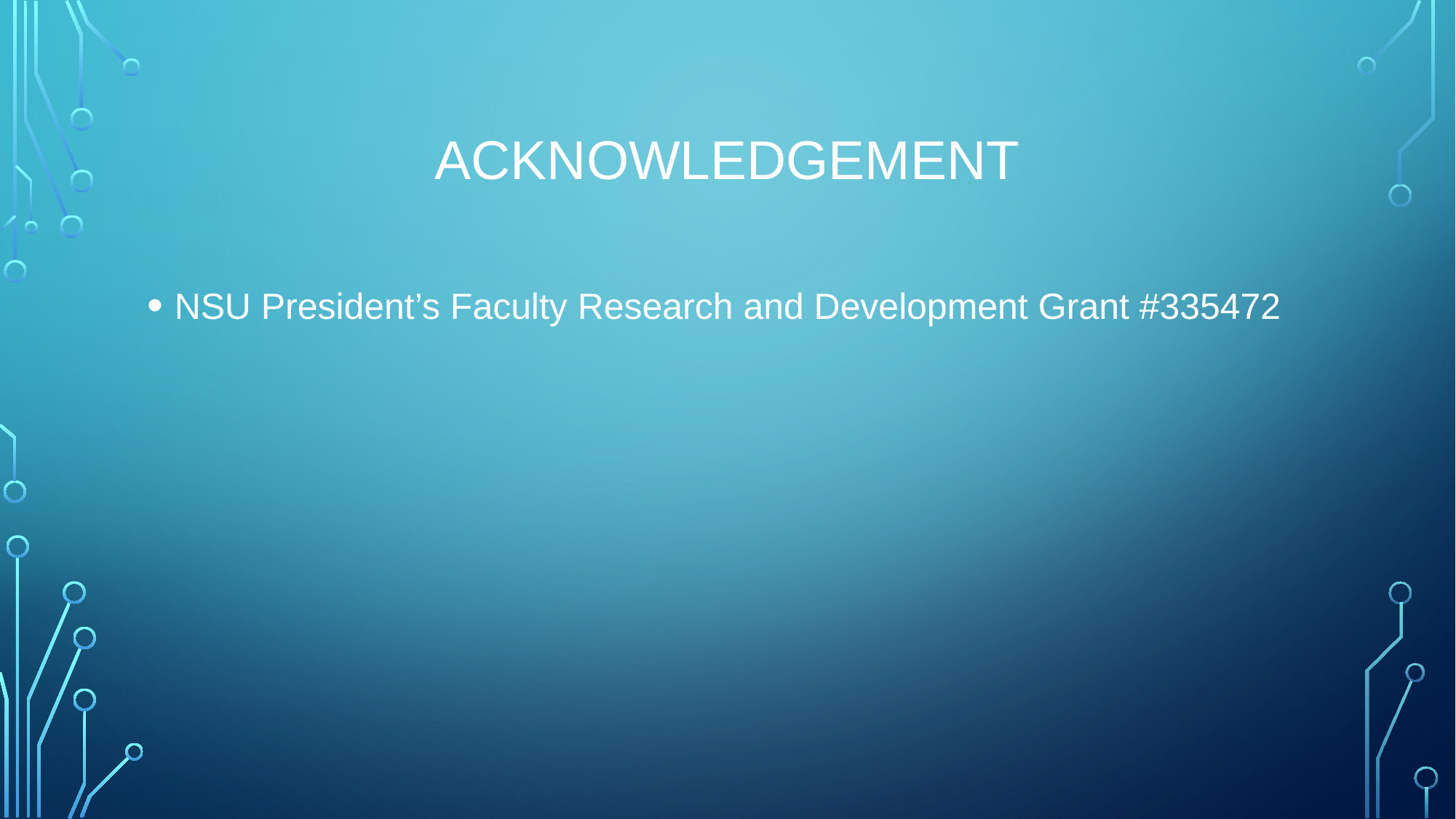

# ACKNOWLEDGEMENT
NSU President’s Faculty Research and Development Grant #335472